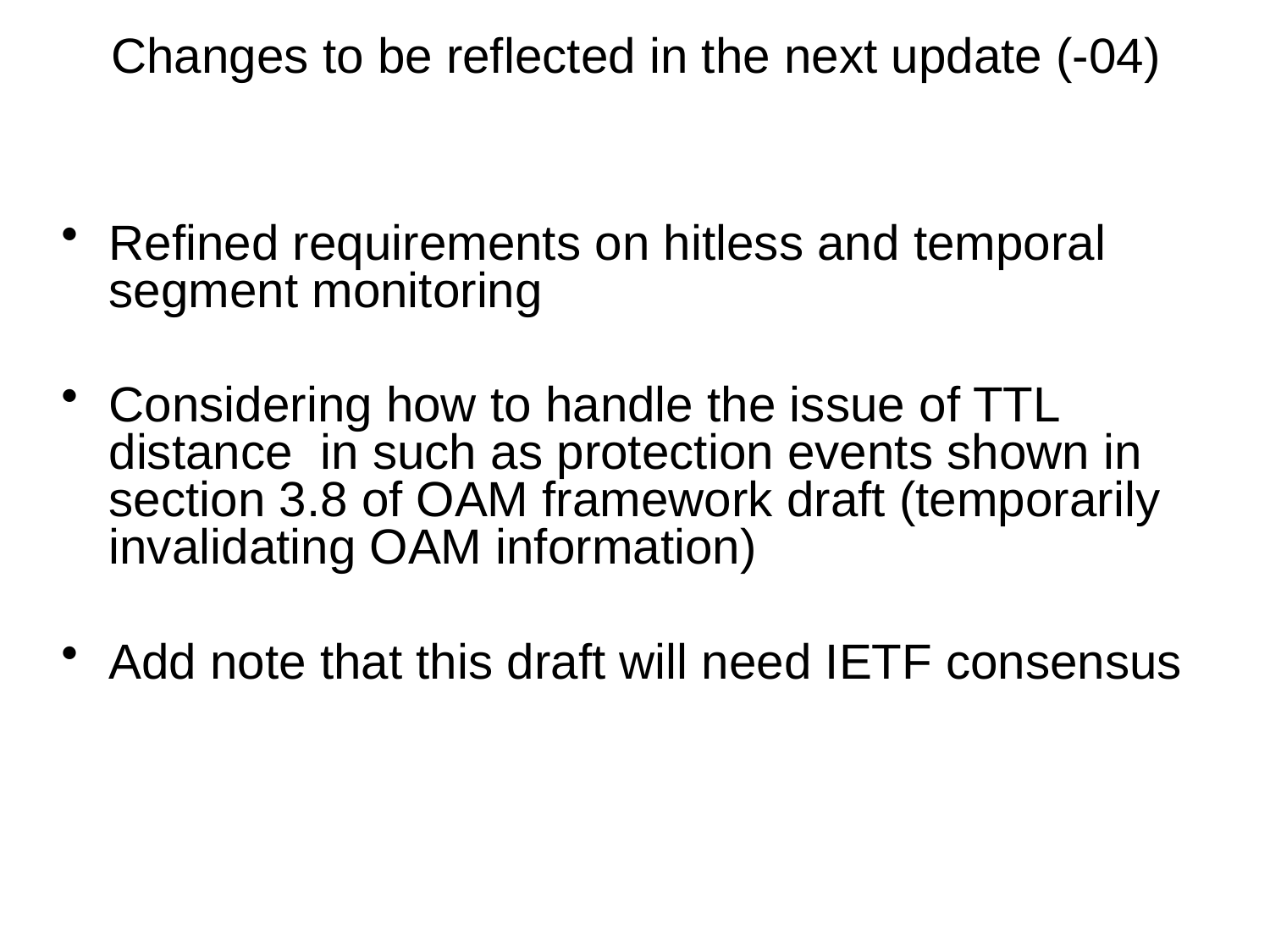

# Changes to be reflected in the next update (-04)
Refined requirements on hitless and temporal segment monitoring

Considering how to handle the issue of TTL distance  in such as protection events shown in section 3.8 of OAM framework draft (temporarily invalidating OAM information)

Add note that this draft will need IETF consensus